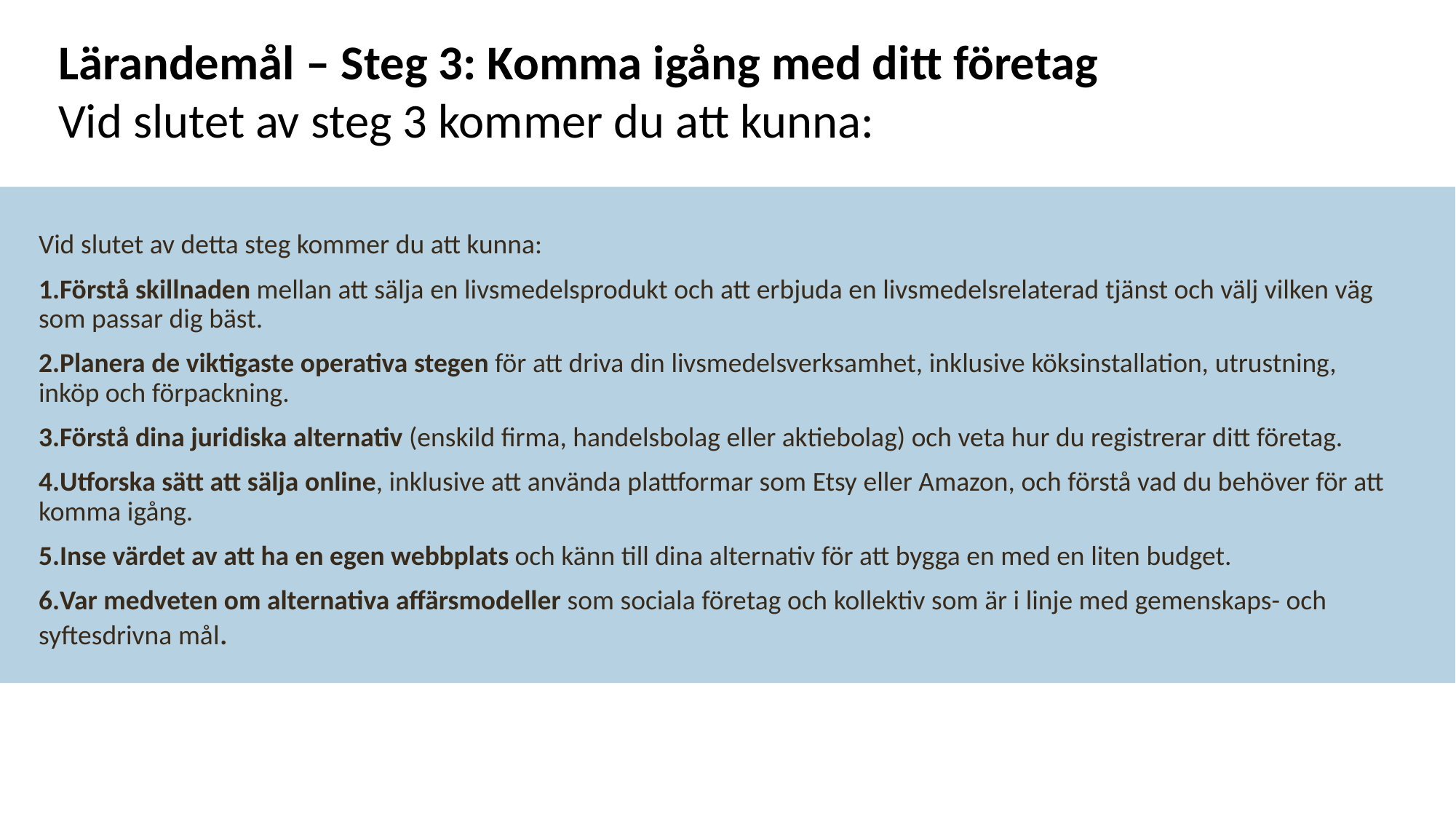

Lärandemål – Steg 3: Komma igång med ditt företag
Vid slutet av steg 3 kommer du att kunna:

Vid slutet av detta steg kommer du att kunna:
Förstå skillnaden mellan att sälja en livsmedelsprodukt och att erbjuda en livsmedelsrelaterad tjänst och välj vilken väg som passar dig bäst.
Planera de viktigaste operativa stegen för att driva din livsmedelsverksamhet, inklusive köksinstallation, utrustning, inköp och förpackning.
Förstå dina juridiska alternativ (enskild firma, handelsbolag eller aktiebolag) och veta hur du registrerar ditt företag.
Utforska sätt att sälja online, inklusive att använda plattformar som Etsy eller Amazon, och förstå vad du behöver för att komma igång.
Inse värdet av att ha en egen webbplats och känn till dina alternativ för att bygga en med en liten budget.
Var medveten om alternativa affärsmodeller som sociala företag och kollektiv som är i linje med gemenskaps- och syftesdrivna mål.
​